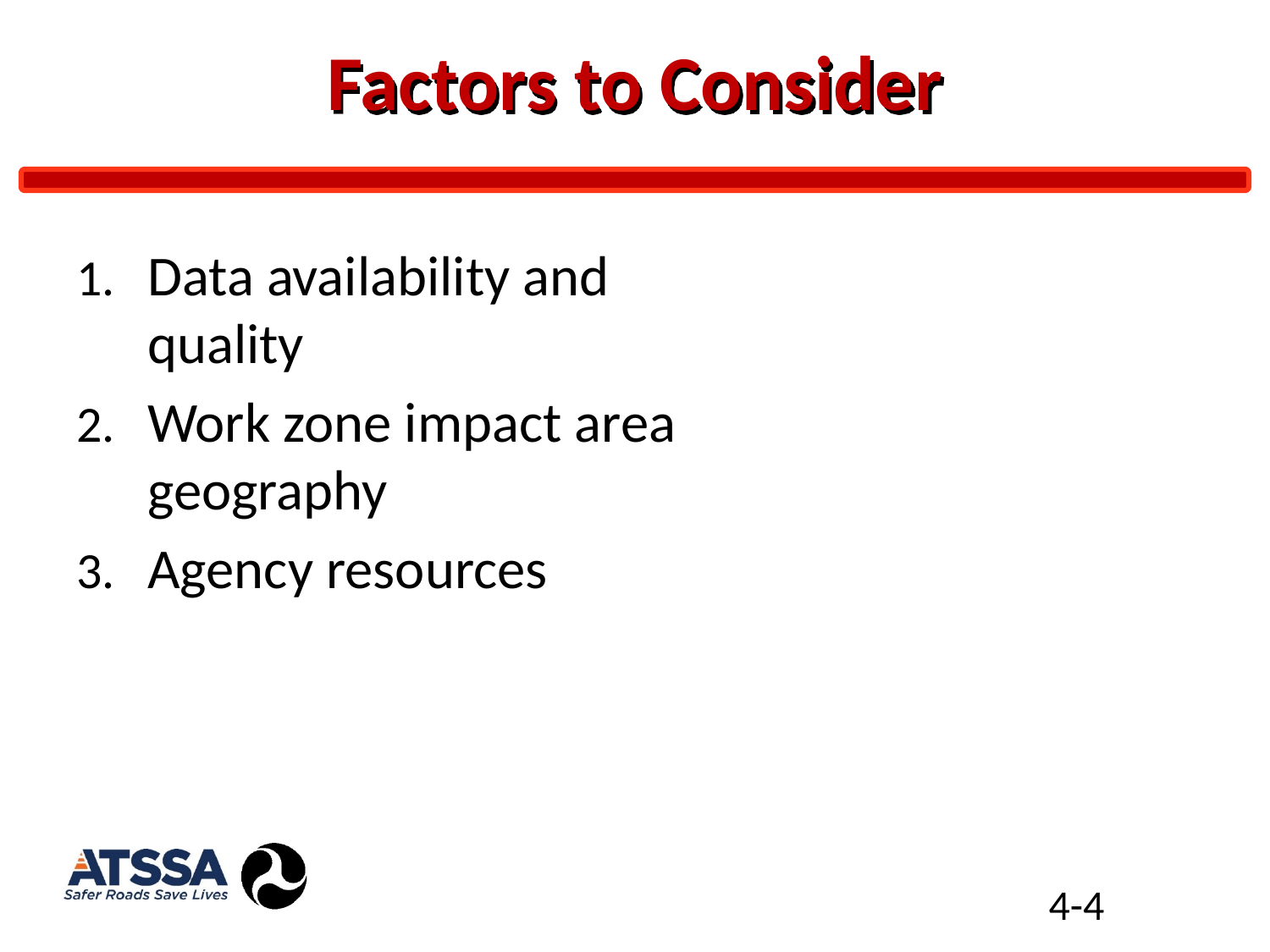

# Factors to Consider
Data availability and quality
Work zone impact area geography
Agency resources